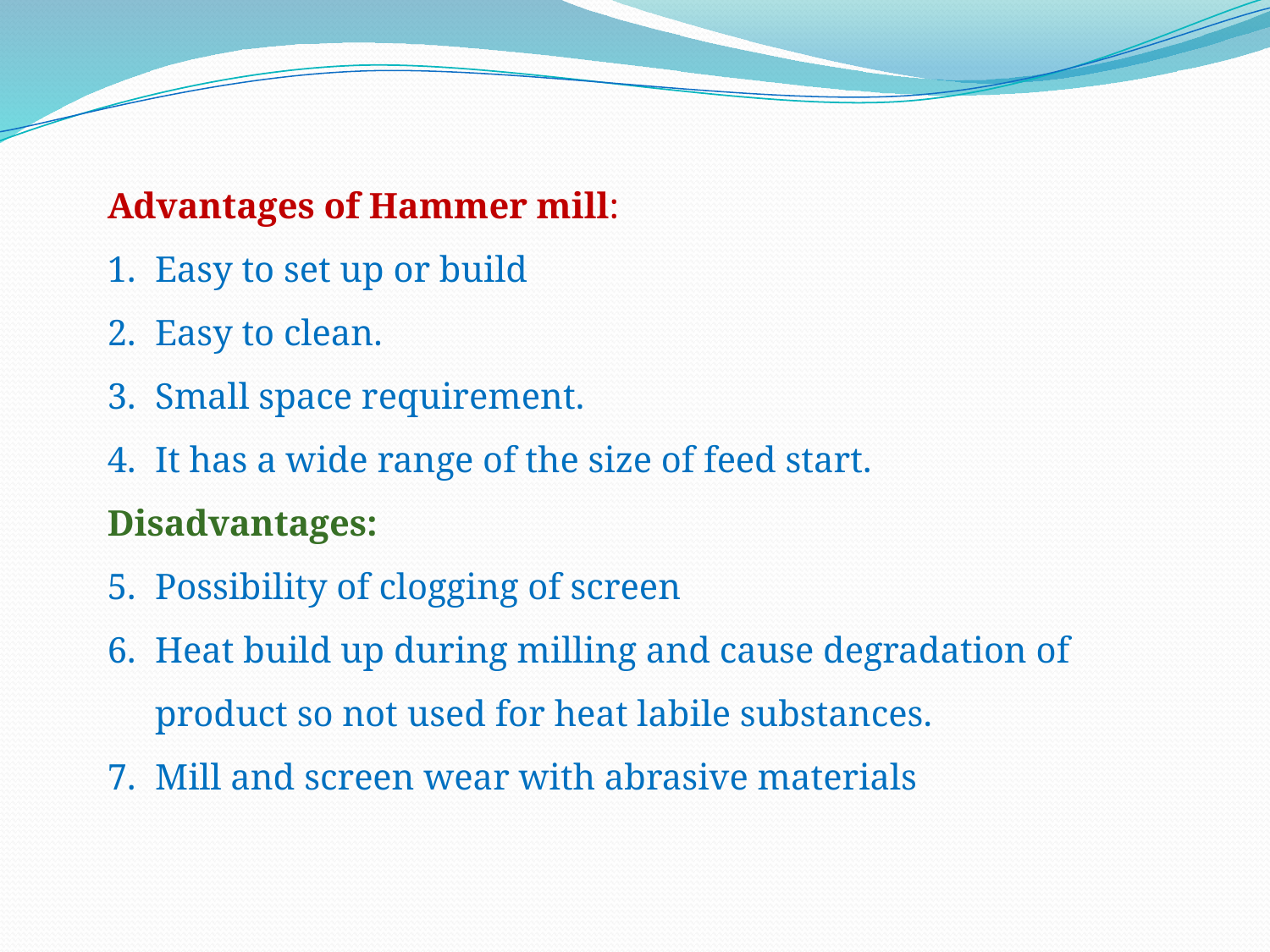

Advantages of Hammer mill:
Easy to set up or build
Easy to clean.
Small space requirement.
It has a wide range of the size of feed start.
Disadvantages:
Possibility of clogging of screen
Heat build up during milling and cause degradation of product so not used for heat labile substances.
Mill and screen wear with abrasive materials